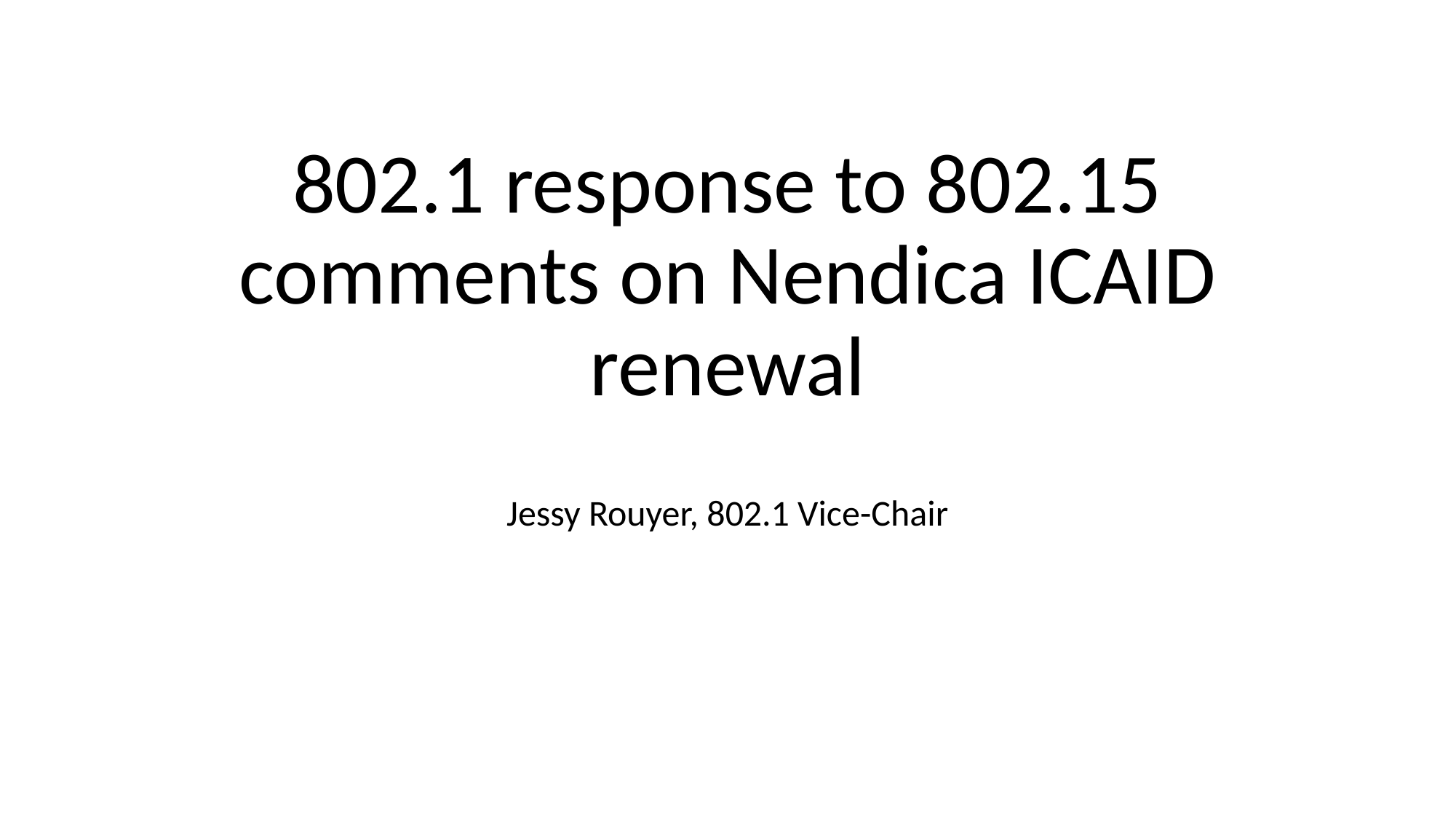

# 802.1 response to 802.15 comments on Nendica ICAID renewal

Jessy Rouyer, 802.1 Vice-Chair